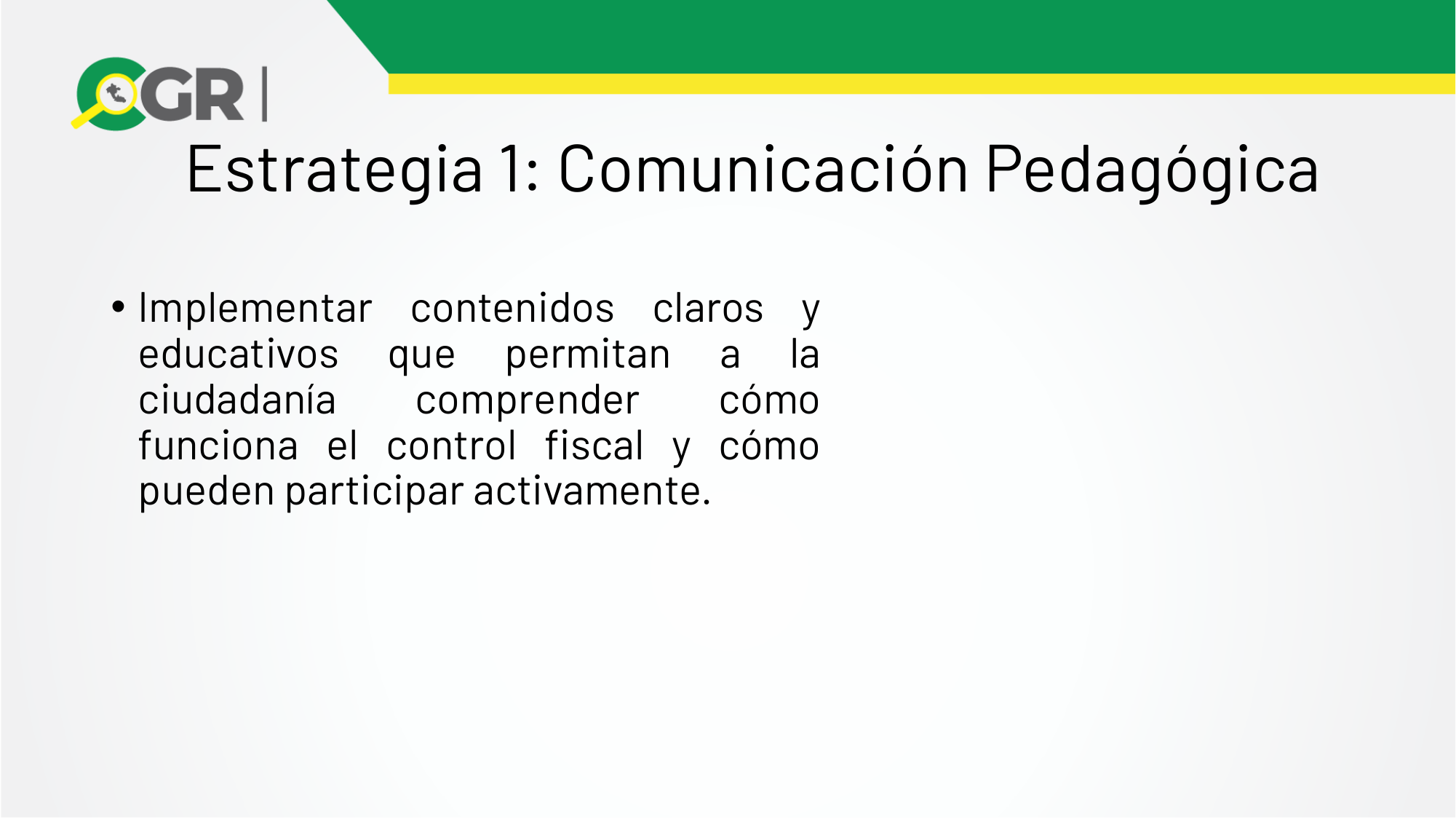

# Estrategia 1: Comunicación Pedagógica
Implementar contenidos claros y educativos que permitan a la ciudadanía comprender cómo funciona el control fiscal y cómo pueden participar activamente.